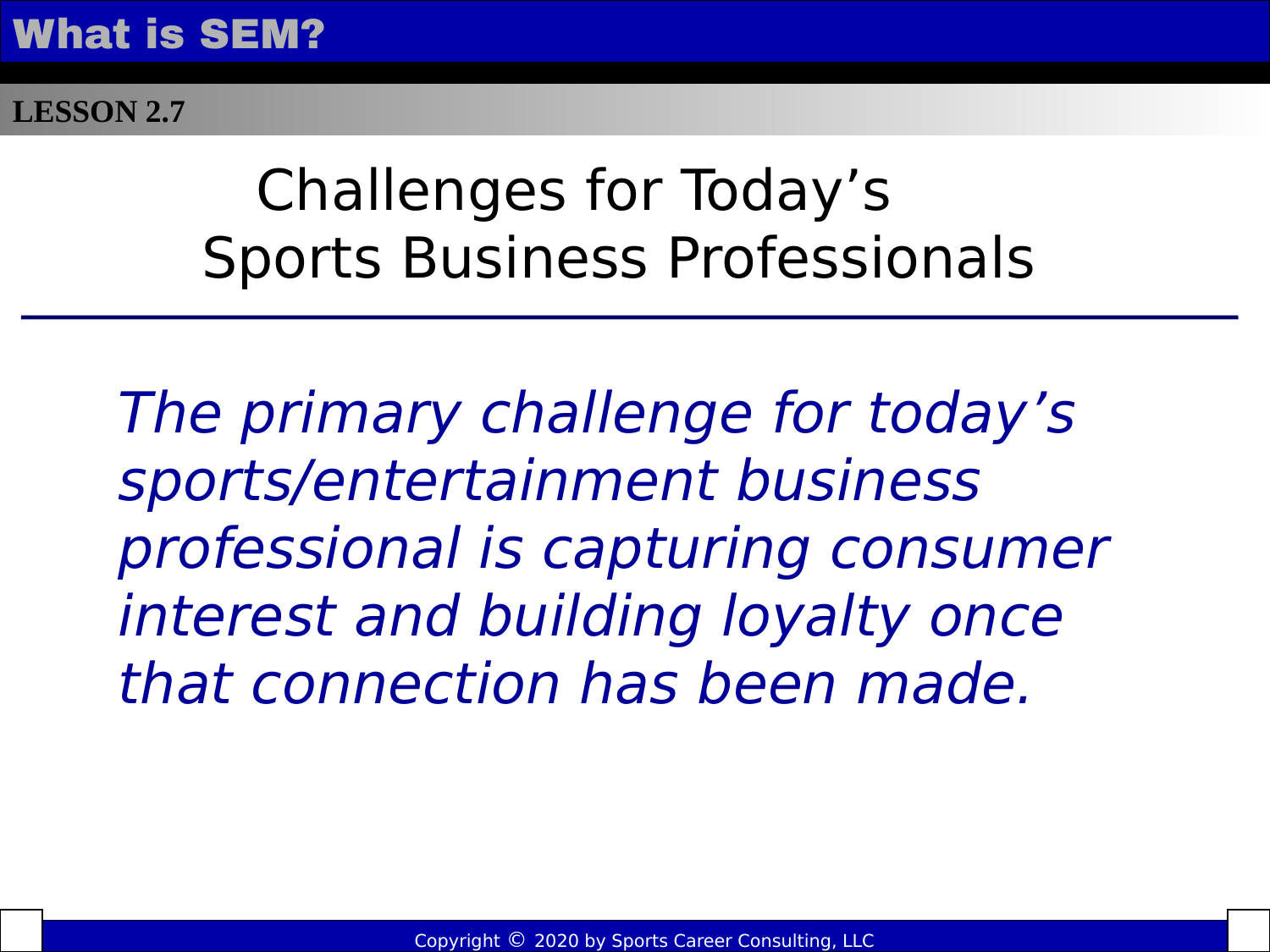

What is SEM?
LESSON 2.7
Challenges for Today’s      Sports Business Professionals

The primary challenge for today’s sports/entertainment business professional is capturing consumer interest and building loyalty once that connection has been made.
Copyright © 2020 by Sports Career Consulting, LLC